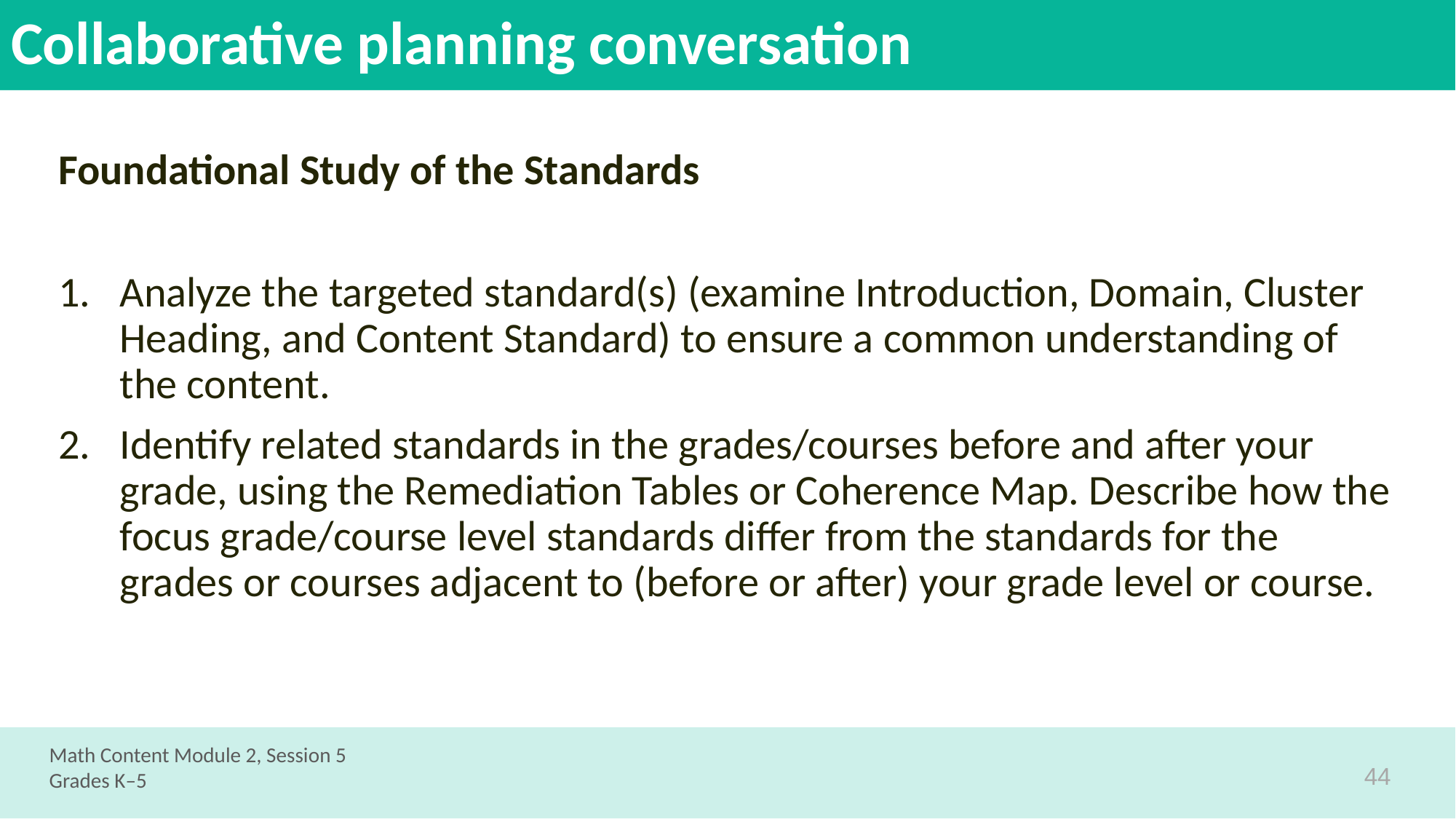

# Collaborative planning conversation
Foundational Study of the Standards

Analyze the targeted standard(s) (examine Introduction, Domain, Cluster Heading, and Content Standard) to ensure a common understanding of the content.
Identify related standards in the grades/courses before and after your grade, using the Remediation Tables or Coherence Map. Describe how the focus grade/course level standards differ from the standards for the grades or courses adjacent to (before or after) your grade level or course.
Math Content Module 2, Session 5
Grades K–5
44